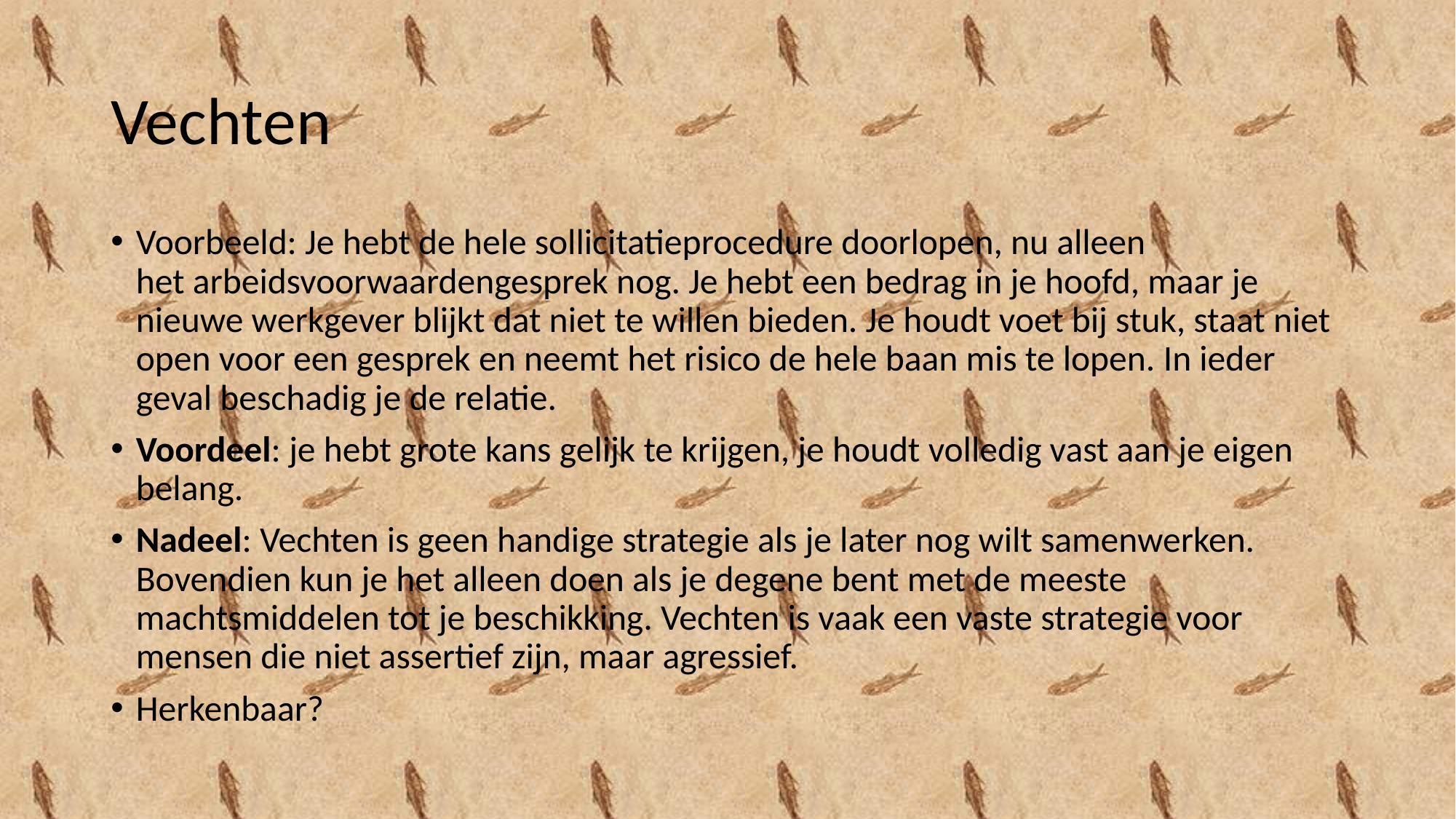

# Vechten
Voorbeeld: Je hebt de hele sollicitatieprocedure doorlopen, nu alleen het arbeidsvoorwaardengesprek nog. Je hebt een bedrag in je hoofd, maar je nieuwe werkgever blijkt dat niet te willen bieden. Je houdt voet bij stuk, staat niet open voor een gesprek en neemt het risico de hele baan mis te lopen. In ieder geval beschadig je de relatie.
Voordeel: je hebt grote kans gelijk te krijgen, je houdt volledig vast aan je eigen belang.
Nadeel: Vechten is geen handige strategie als je later nog wilt samenwerken. Bovendien kun je het alleen doen als je degene bent met de meeste machtsmiddelen tot je beschikking. Vechten is vaak een vaste strategie voor mensen die niet assertief zijn, maar agressief.
Herkenbaar?